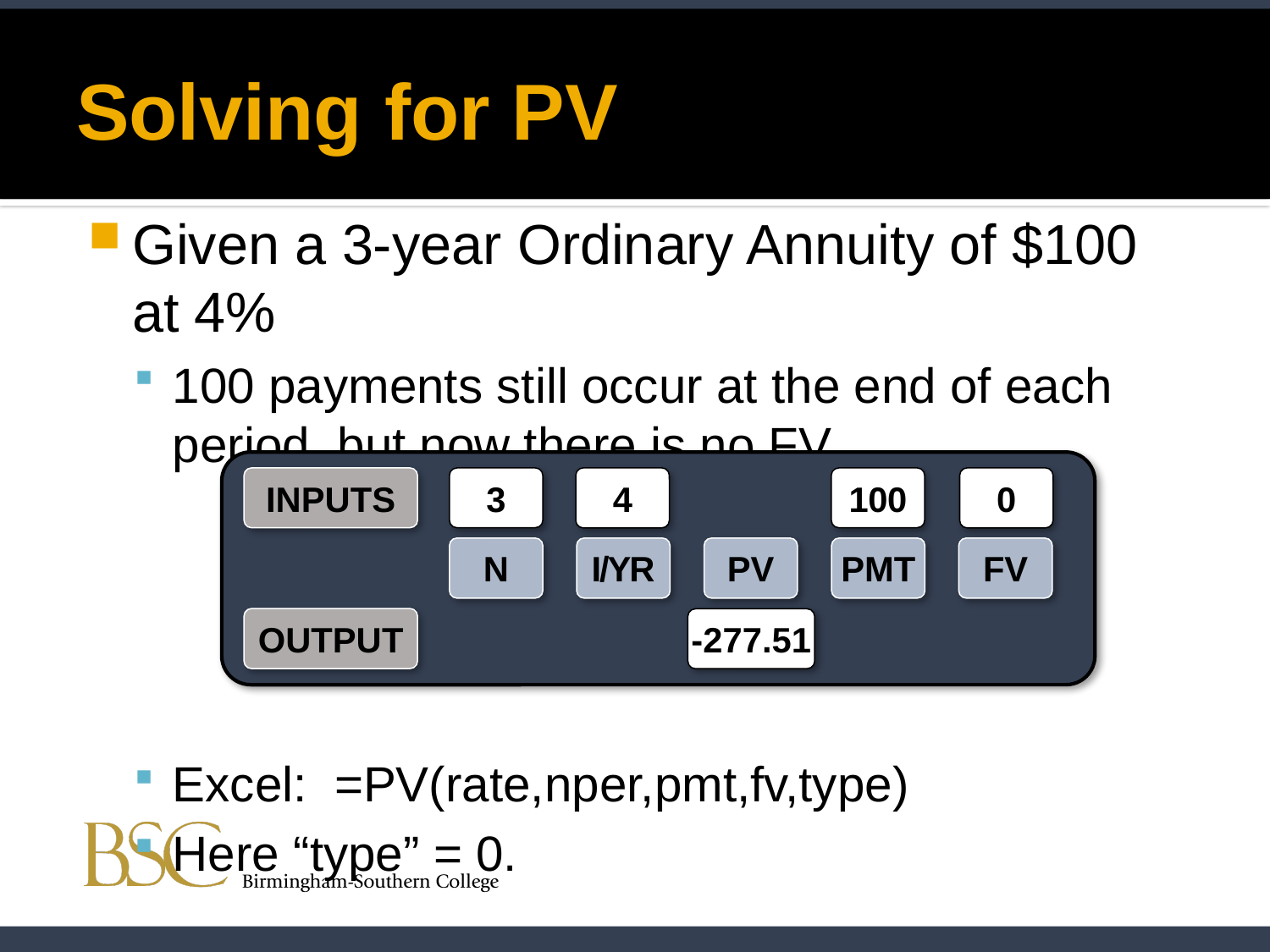

# Solving for PV
Given a 3-year Ordinary Annuity of $100 at 4%
100 payments still occur at the end of each period, but now there is no FV.

Excel:  =PV(rate,nper,pmt,fv,type)
Here “type” = 0.

INPUTS
3
4
100
N
I/YR
PV
PMT
FV
OUTPUT
-277.51
0